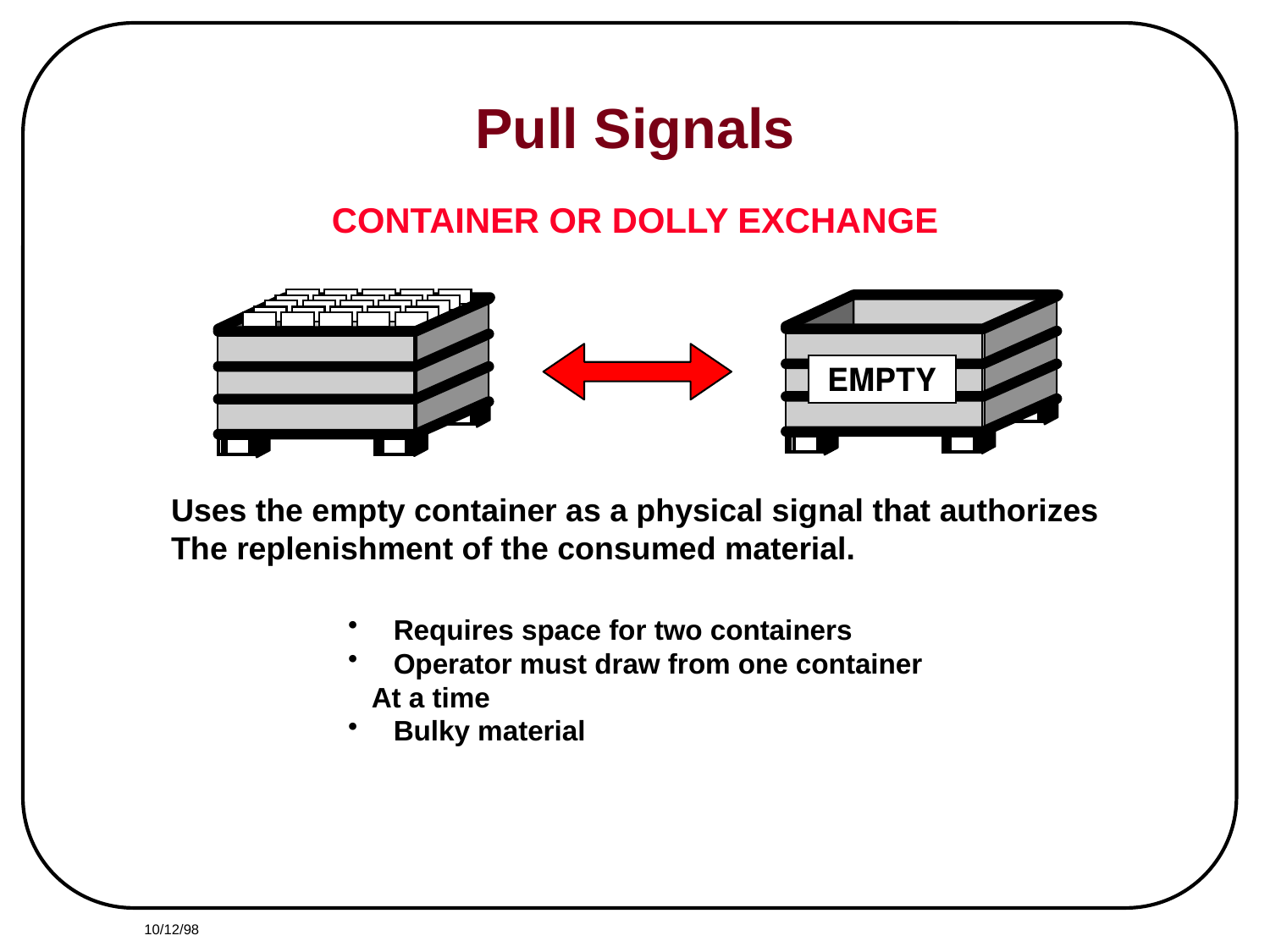

Pull Signals

CONTAINER OR DOLLY EXCHANGE

EMPTY

Uses the empty container as a physical signal that authorizes
The replenishment of the consumed material.
  Requires space for two containers
  Operator must draw from one container
   At a time
  Bulky material
10/12/98